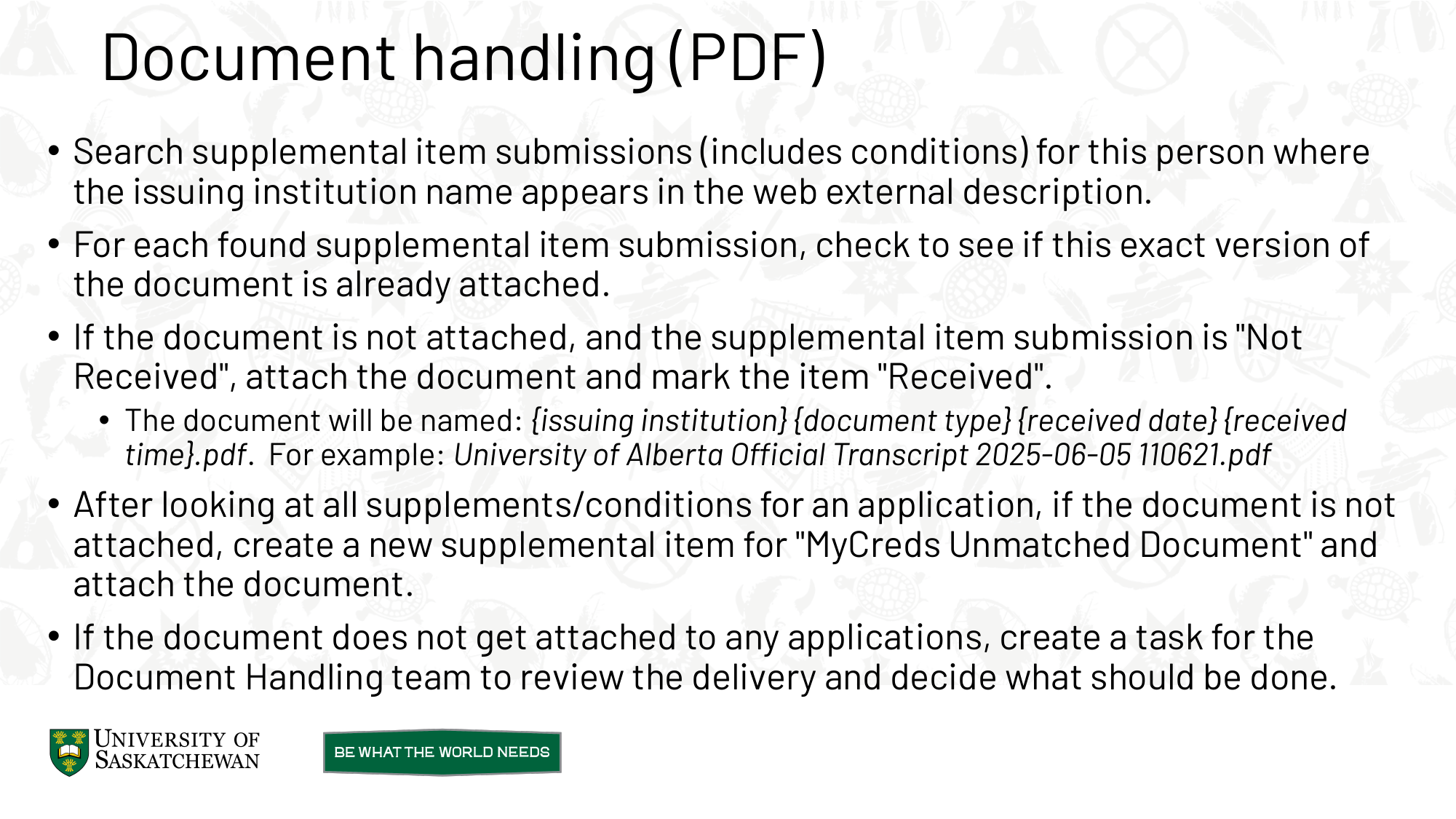

Document handling (PDF)
Search supplemental item submissions (includes conditions) for this person where the issuing institution name appears in the web external description.
For each found supplemental item submission, check to see if this exact version of the document is already attached.
If the document is not attached, and the supplemental item submission is "Not Received", attach the document and mark the item "Received".
The document will be named: {issuing institution} {document type} {received date} {received time}.pdf.  For example: University of Alberta Official Transcript 2025-06-05 110621.pdf
After looking at all supplements/conditions for an application, if the document is not attached, create a new supplemental item for "MyCreds Unmatched Document" and attach the document.
If the document does not get attached to any applications, create a task for the Document Handling team to review the delivery and decide what should be done.